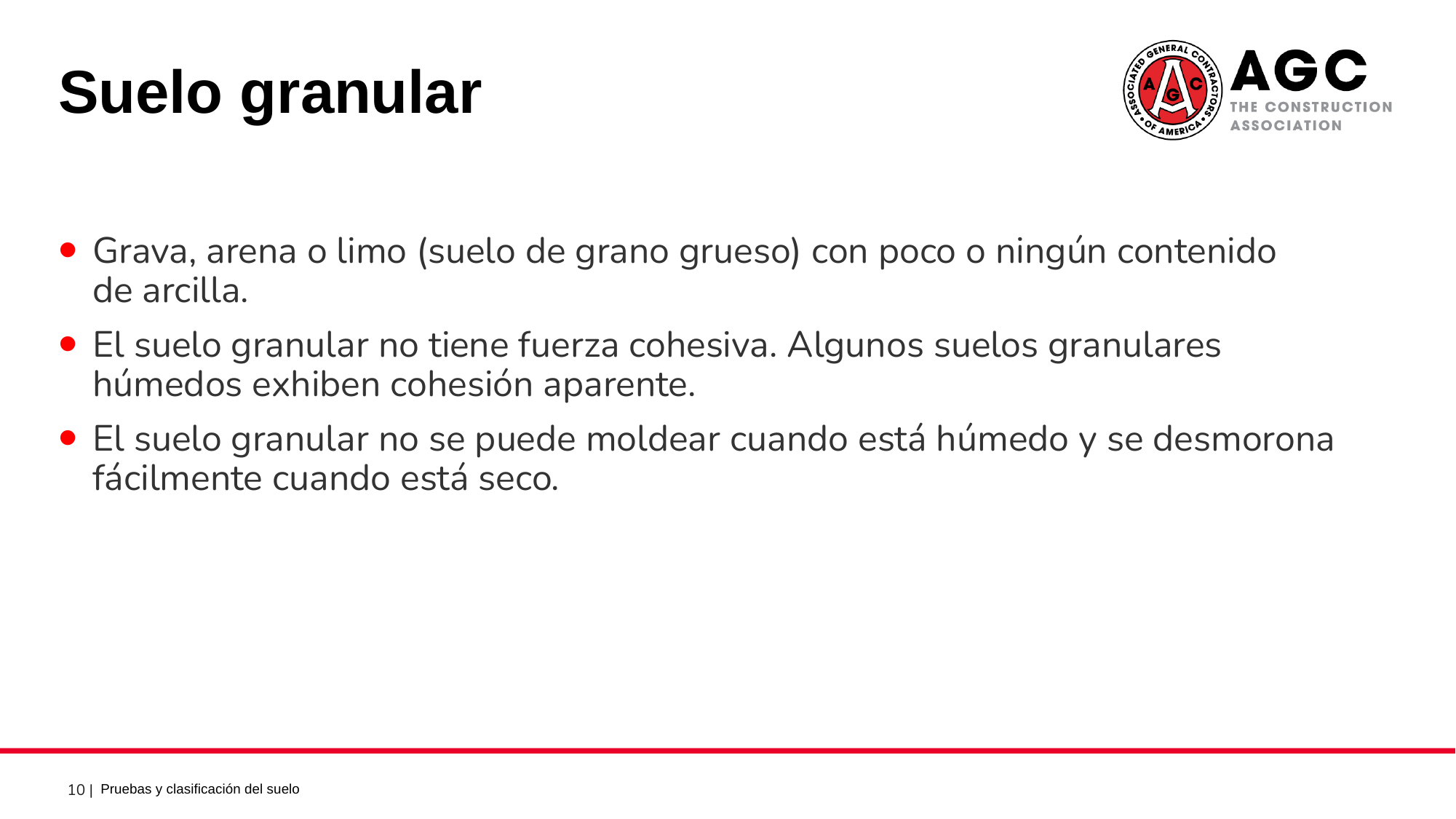

Suelo granular
Grava, arena o limo (suelo de grano grueso) con poco o ningún contenido
de arcilla.
El suelo granular no tiene fuerza cohesiva. Algunos suelos granulares húmedos exhiben cohesión aparente.
El suelo granular no se puede moldear cuando está húmedo y se desmorona fácilmente cuando está seco.

Pruebas y clasificación del suelo